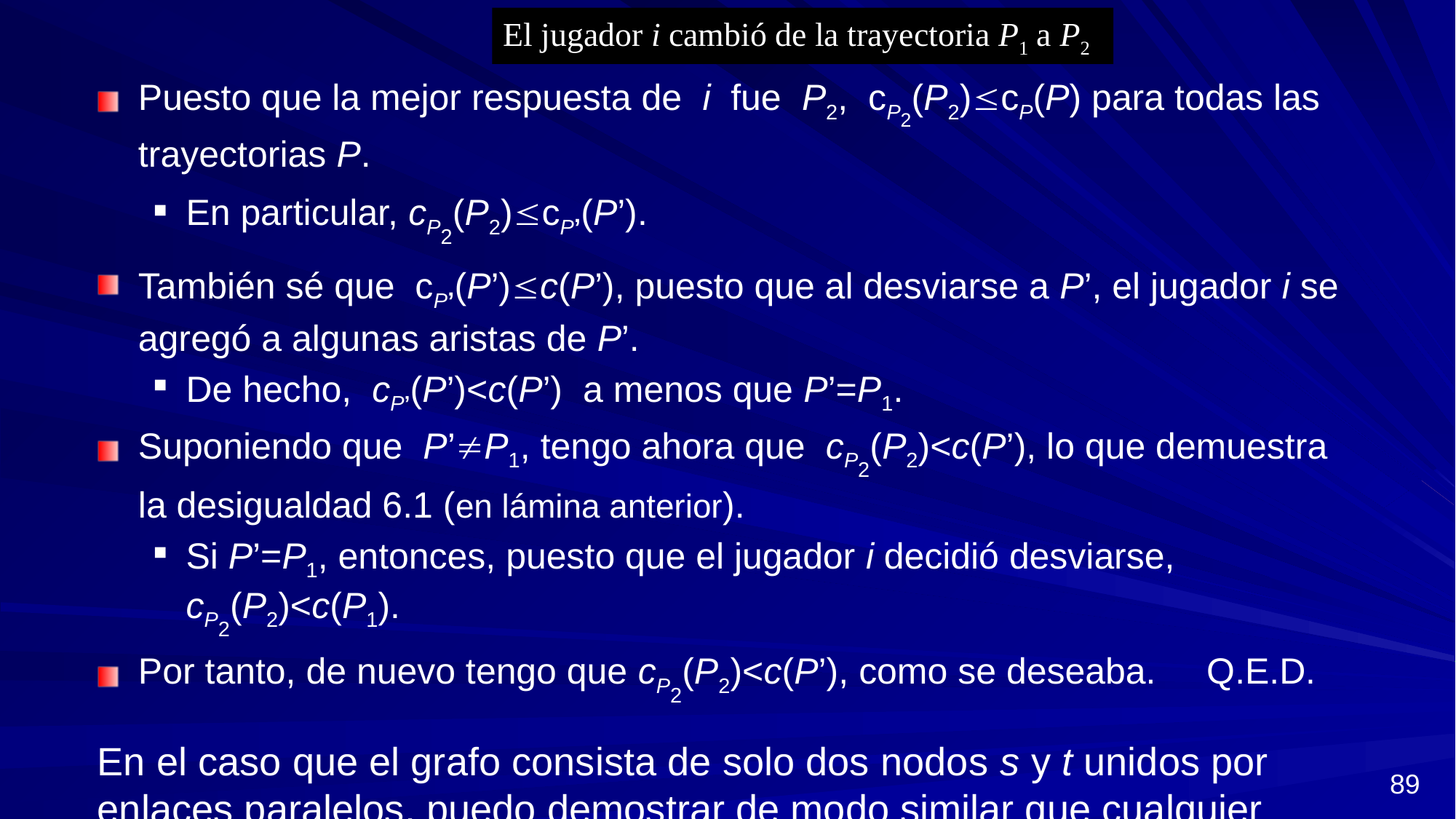

El jugador i cambió de la trayectoria P1 a P2
Puesto que la mejor respuesta de  i  fue  P2,  cP2(P2)≤cP(P) para todas las trayectorias P.
En particular, cP2(P2)≤cP’(P’).
También sé que  cP’(P’)≤c(P’), puesto que al desviarse a P’, el jugador i se agregó a algunas aristas de P’.
De hecho,  cP’(P’)<c(P’)  a menos que P’=P1.
Suponiendo que  P’≠P1, tengo ahora que  cP2(P2)<c(P’), lo que demuestra la desigualdad 6.1 (en lámina anterior).
Si P’=P1, entonces, puesto que el jugador i decidió desviarse, cP2(P2)<c(P1).
Por tanto, de nuevo tengo que cP2(P2)<c(P’), como se deseaba.     Q.E.D.

En el caso que el grafo consista de solo dos nodos s y t unidos por enlaces paralelos, puedo demostrar de modo similar que cualquier secuencia de respuestas mejoradoras converge a un equilibrio Nash.

89